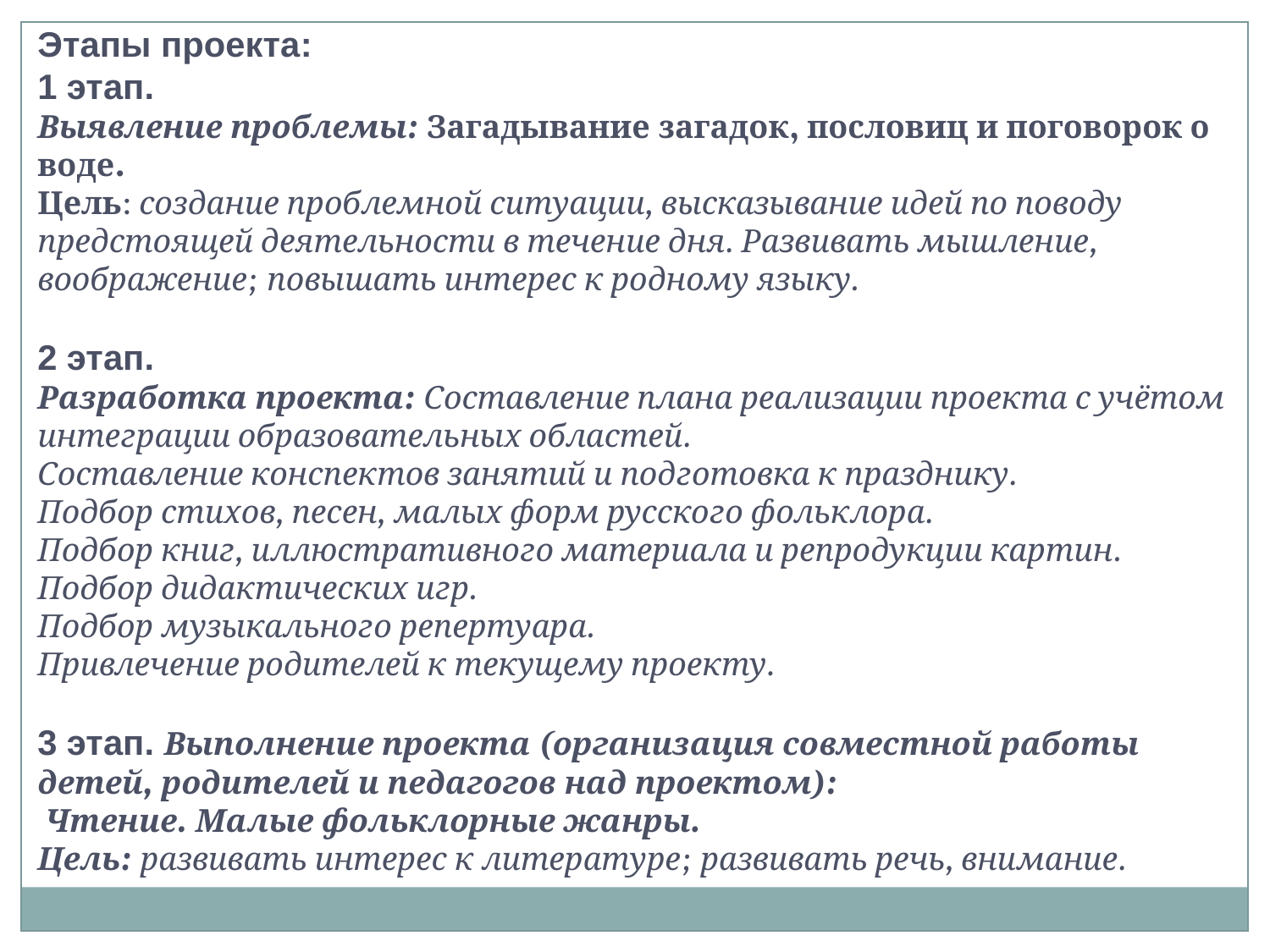

Этапы проекта:
1 этап.
Выявление проблемы: Загадывание загадок, пословиц и поговорок о воде.
Цель: создание проблемной ситуации, высказывание идей по поводу предстоящей деятельности в течение дня. Развивать мышление, воображение; повышать интерес к родному языку.

2 этап.
Разработка проекта: Составление плана реализации проекта с учётом интеграции образовательных областей.
Составление конспектов занятий и подготовка к празднику.
Подбор стихов, песен, малых форм русского фольклора.
Подбор книг, иллюстративного материала и репродукции картин.
Подбор дидактических игр.
Подбор музыкального репертуара.
Привлечение родителей к текущему проекту.

3 этап. Выполнение проекта (организация совместной работы детей, родителей и педагогов над проектом):
 Чтение. Малые фольклорные жанры.
Цель: развивать интерес к литературе; развивать речь, внимание.